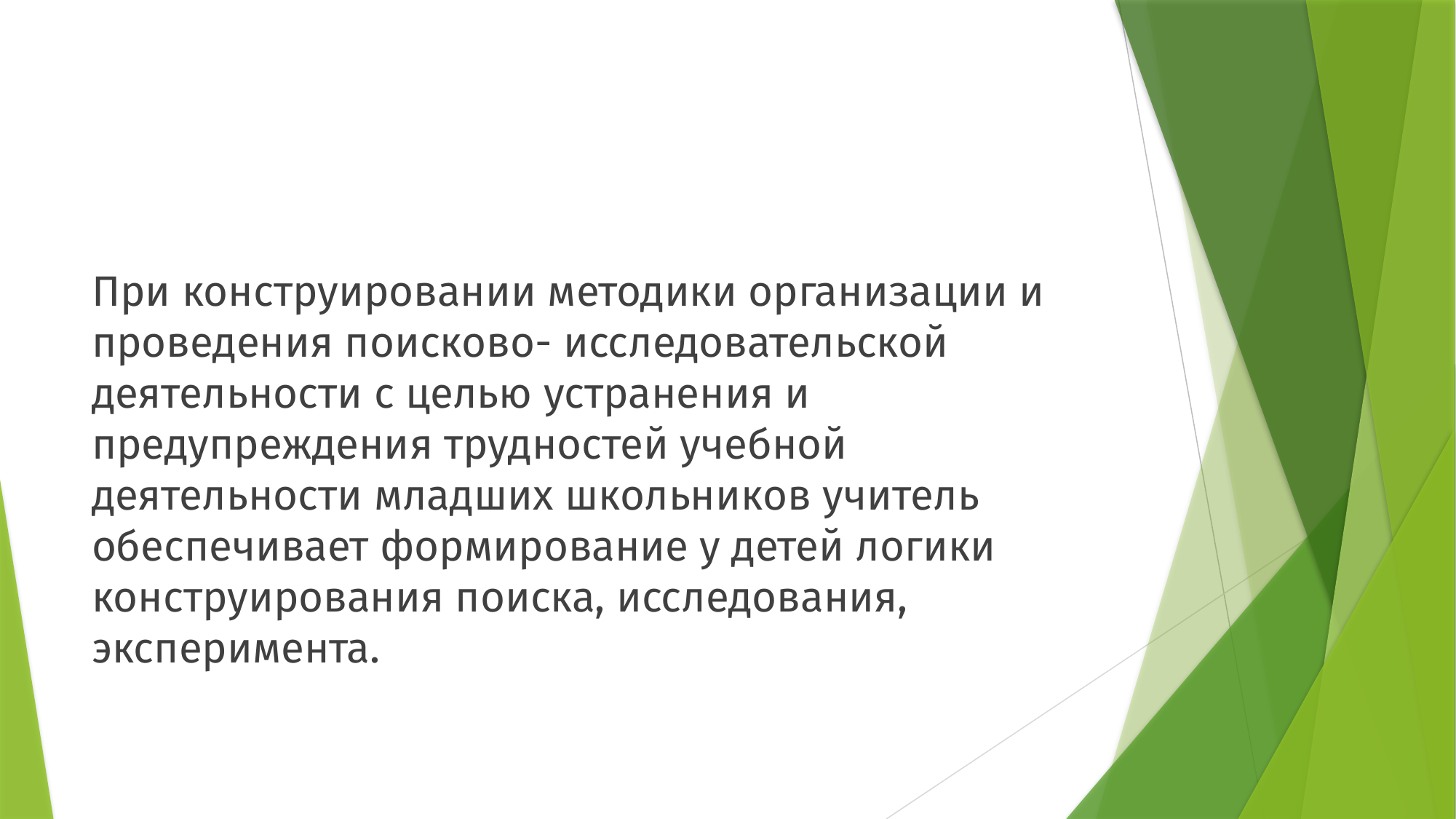

#
При конструировании методики организации и проведения поисково- исследовательской деятельности с целью устранения и предупреждения трудностей учебной деятельности младших школьников учитель обеспечивает формирование у детей логики конструирования поиска, исследования, эксперимента.